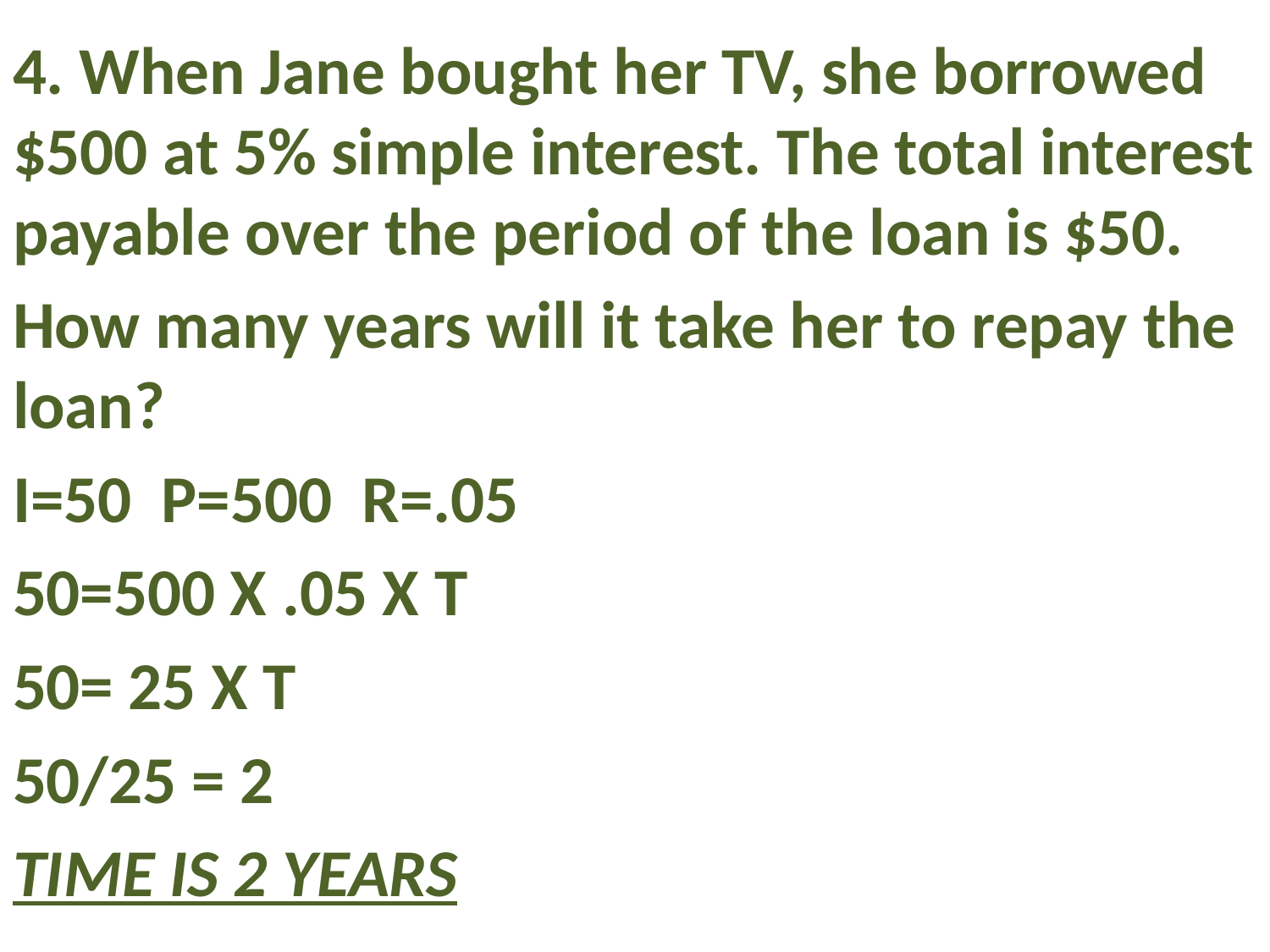

4. When Jane bought her TV, she borrowed $500 at 5% simple interest. The total interest payable over the period of the loan is $50.
How many years will it take her to repay the loan?
I=50  P=500  R=.05
50=500 X .05 X T
50= 25 X T
50/25 = 2
TIME IS 2 YEARS